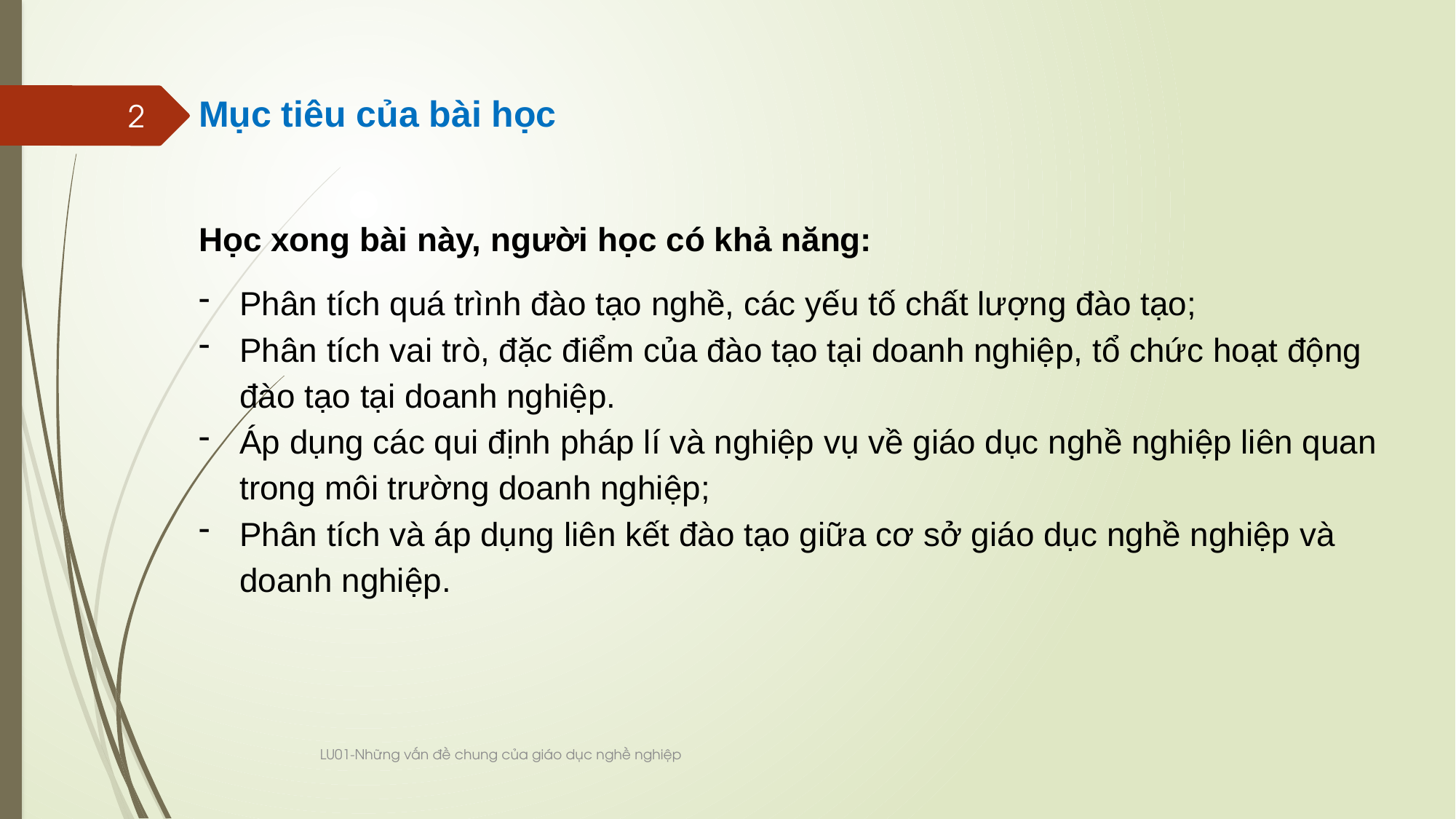

Mục tiêu của bài học

Học xong bài này, người học có khả năng:
Phân tích quá trình đào tạo nghề, các yếu tố chất lượng đào tạo;
Phân tích vai trò, đặc điểm của đào tạo tại doanh nghiệp, tổ chức hoạt động đào tạo tại doanh nghiệp.
Áp dụng các qui định pháp lí và nghiệp vụ về giáo dục nghề nghiệp liên quan trong môi trường doanh nghiệp;
Phân tích và áp dụng liên kết đào tạo giữa cơ sở giáo dục nghề nghiệp và doanh nghiệp.

2
LU01-Những vấn đề chung của giáo dục nghề nghiệp